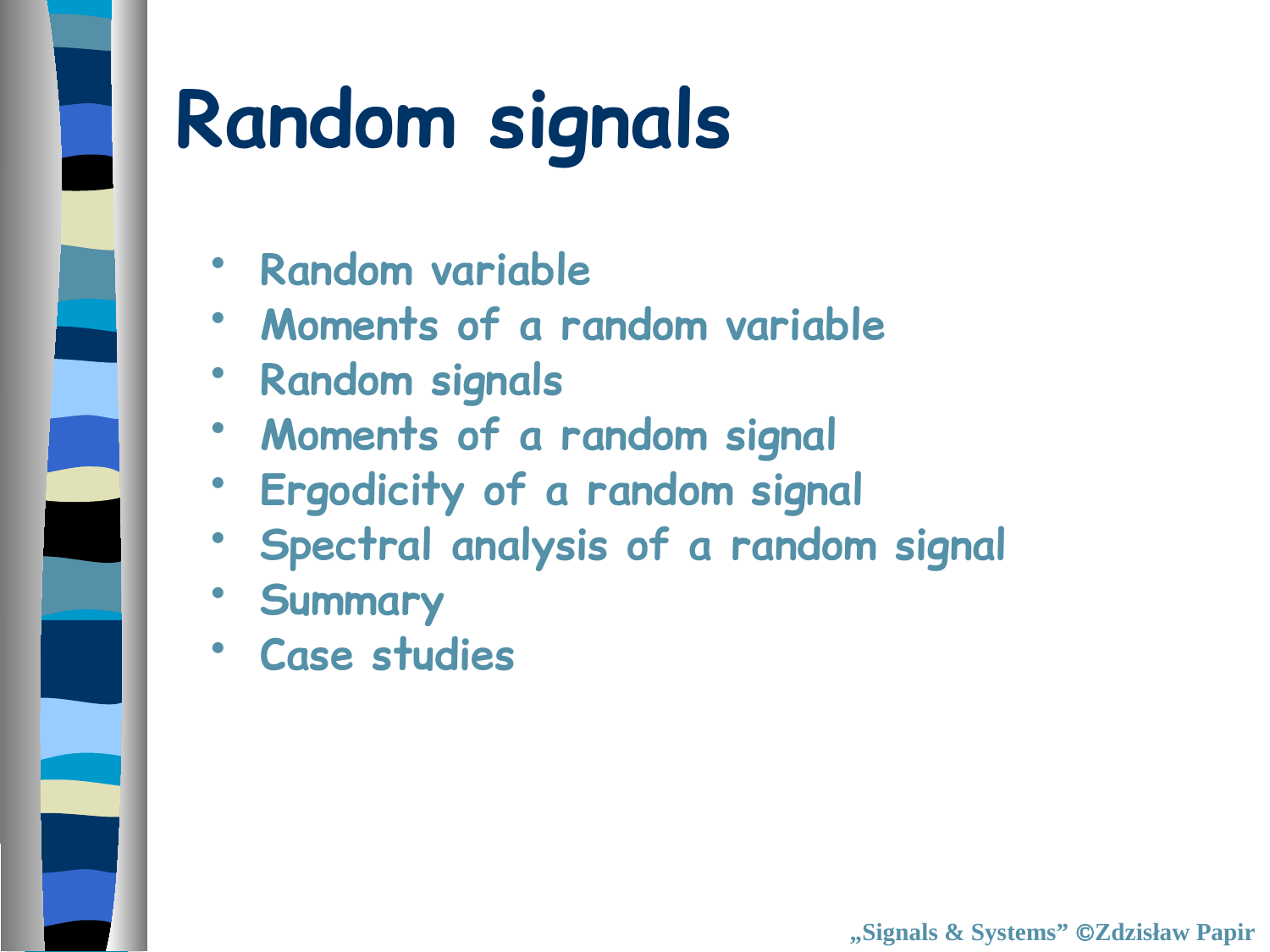

Random signals
 Random variable
 Moments of a random variable
 Random signals
 Moments of a random signal
 Ergodicity of a random signal
 Spectral analysis of a random signal
 Summary
 Case studies
„Signals & Systems” ©Zdzisław Papir